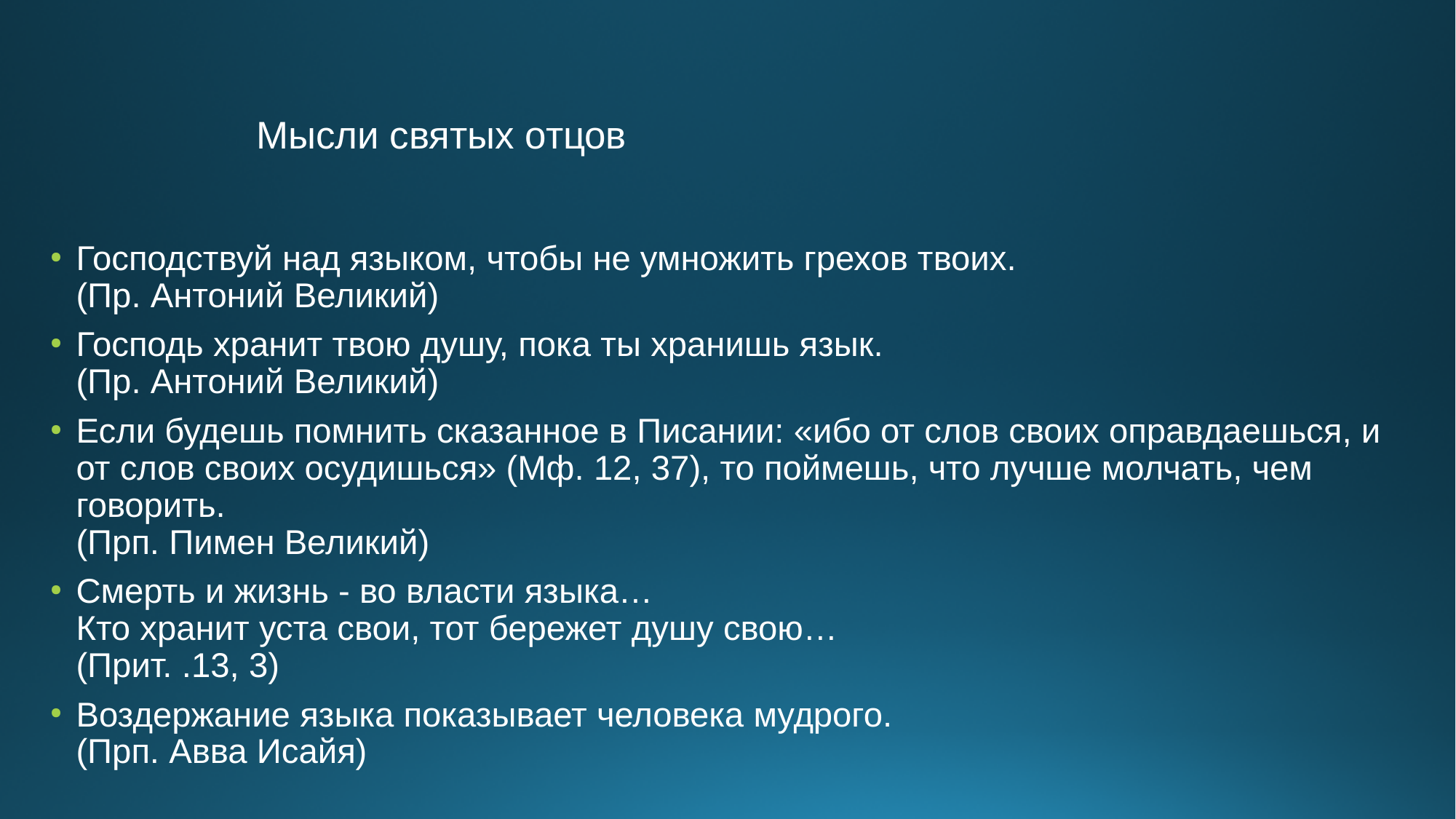

# Мысли святых отцов

Господствуй над языком, чтобы не умножить грехов твоих.
(Пр. Антоний Великий)
Господь хранит твою душу, пока ты хранишь язык.
(Пр. Антоний Великий)
Если будешь помнить сказанное в Писании: «ибо от слов своих оправдаешься, и от слов своих осудишься» (Мф. 12, 37), то поймешь, что лучше молчать, чем говорить.
(Прп. Пимен Великий)
Смерть и жизнь - во власти языка…
Кто хранит уста свои, тот бережет душу свою…
(Прит. .13, 3)
Воздержание языка показывает человека мудрого.
(Прп. Авва Исайя)